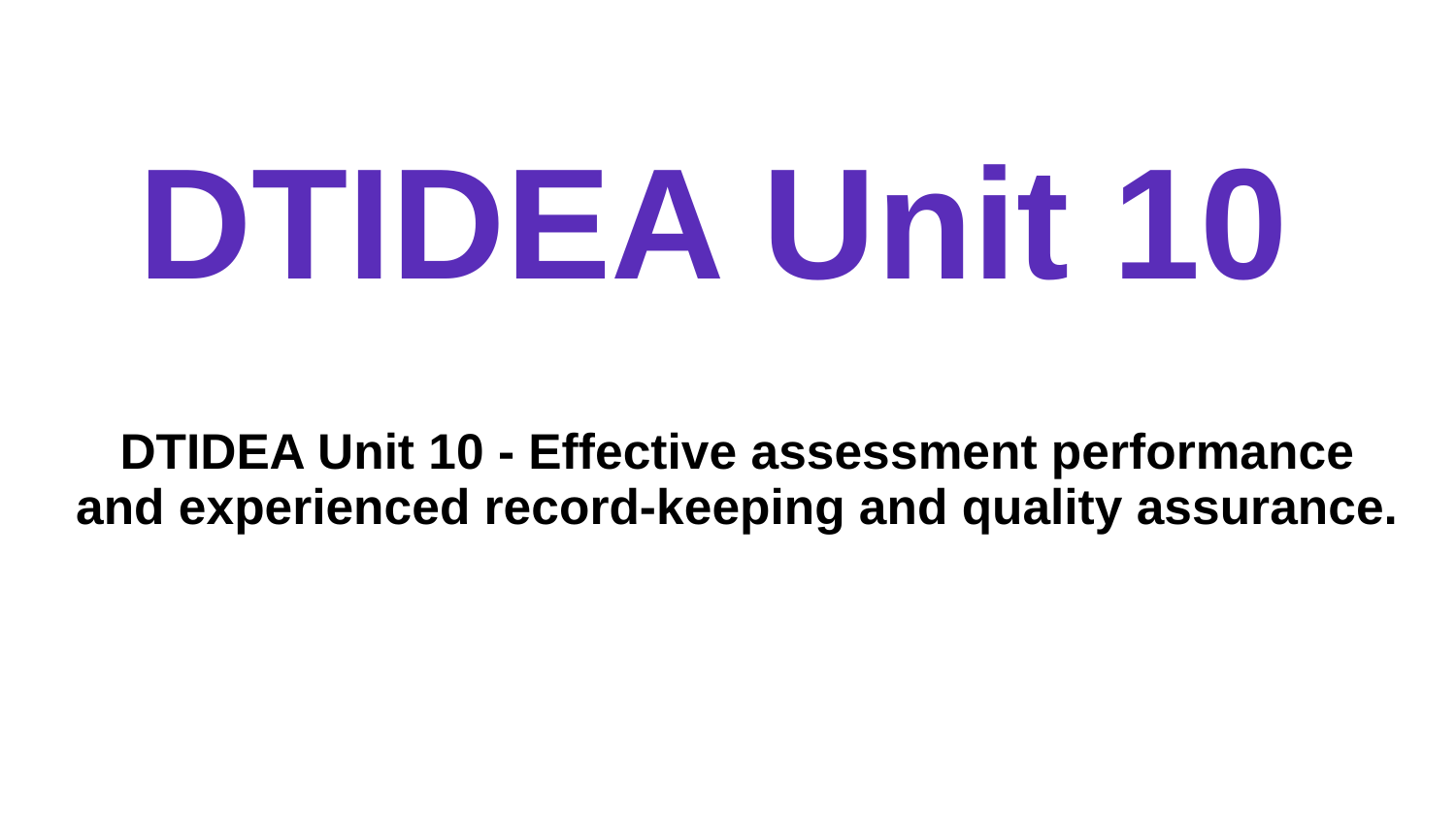

# DTIDEA Unit 10
DTIDEA Unit 10 - Effective assessment performance and experienced record-keeping and quality assurance.